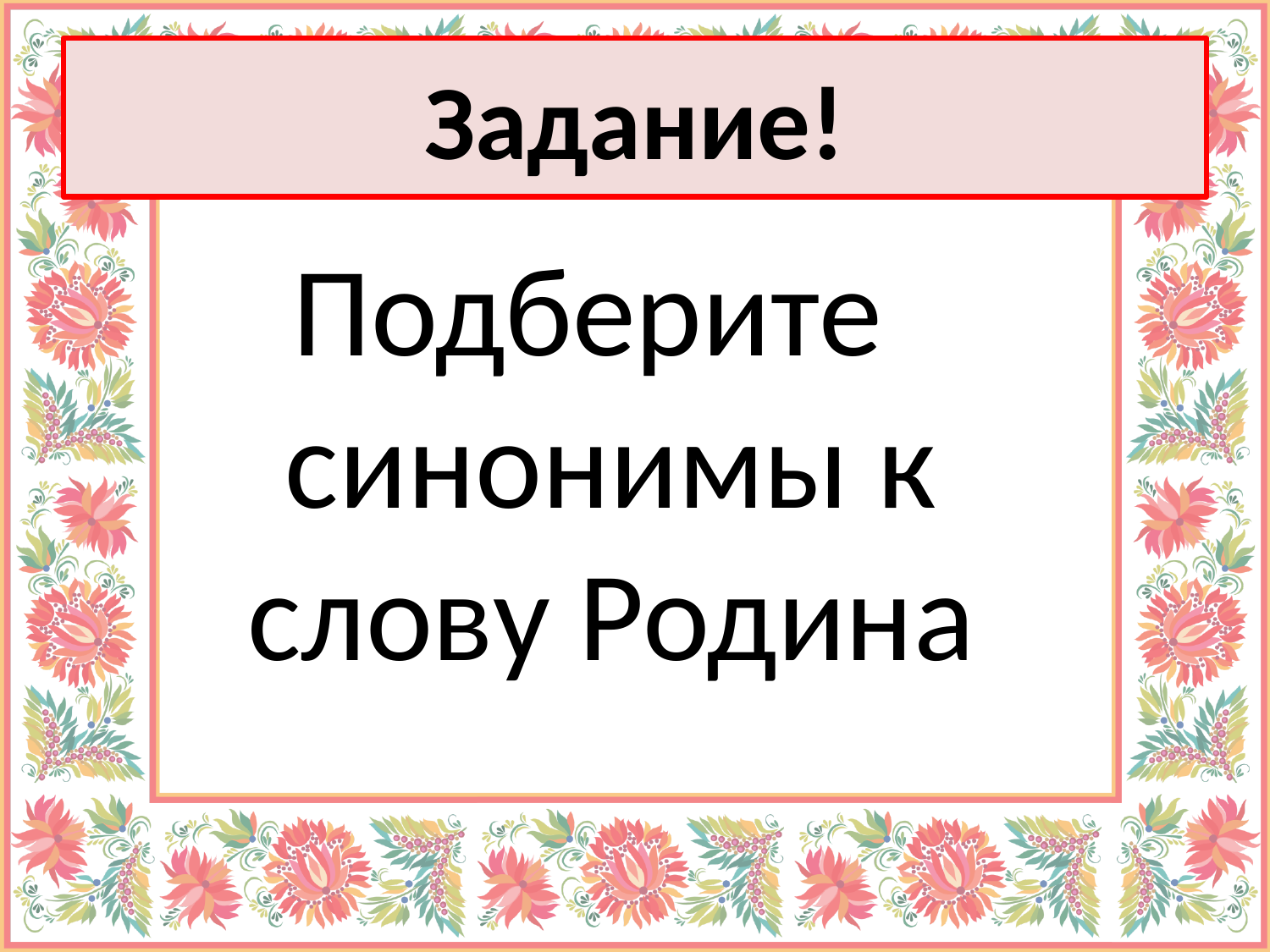

# Задание!
Подберите синонимы к слову Родина